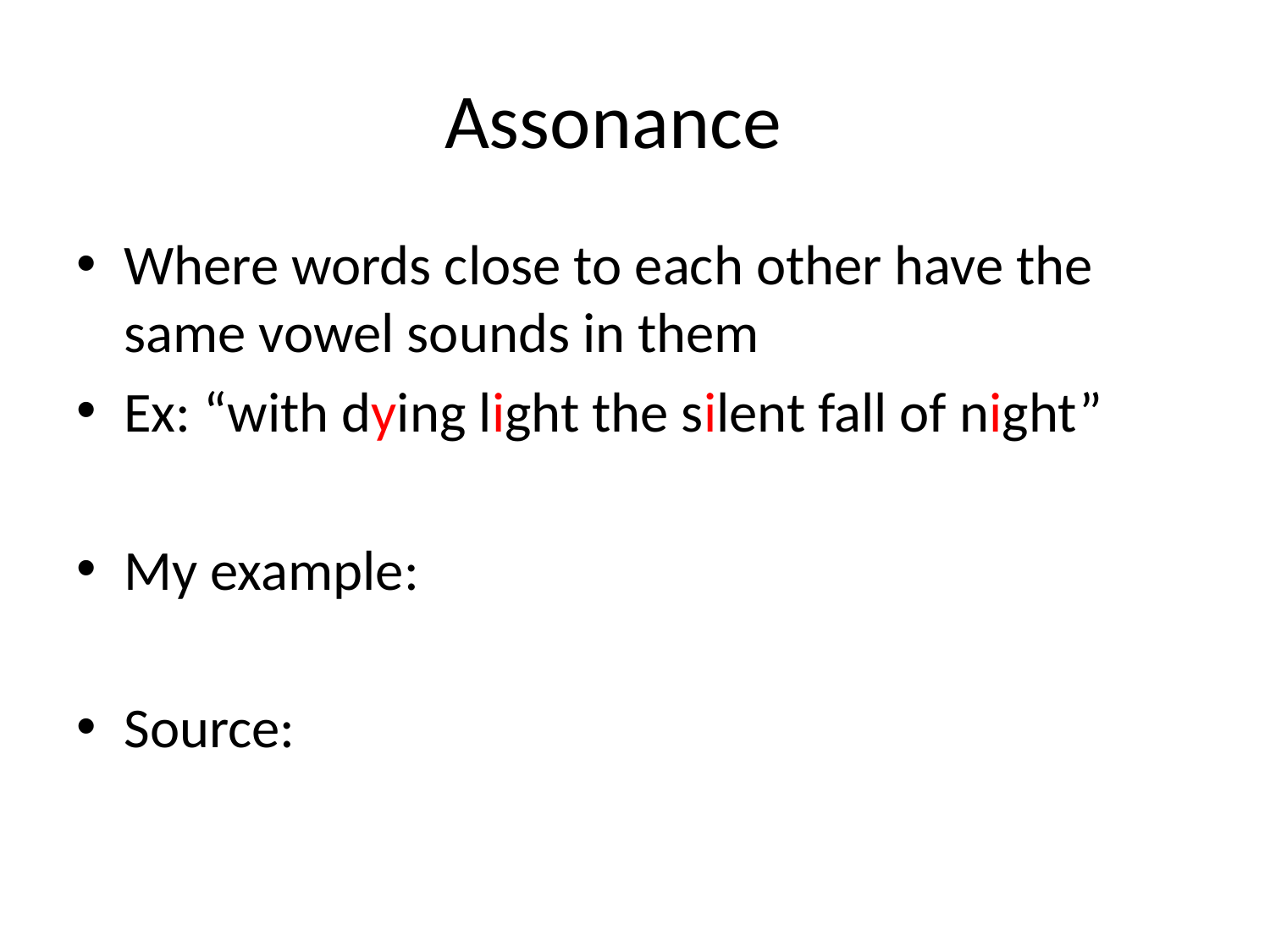

# Assonance
Where words close to each other have the same vowel sounds in them
Ex: “with dying light the silent fall of night”

My example:

Source: